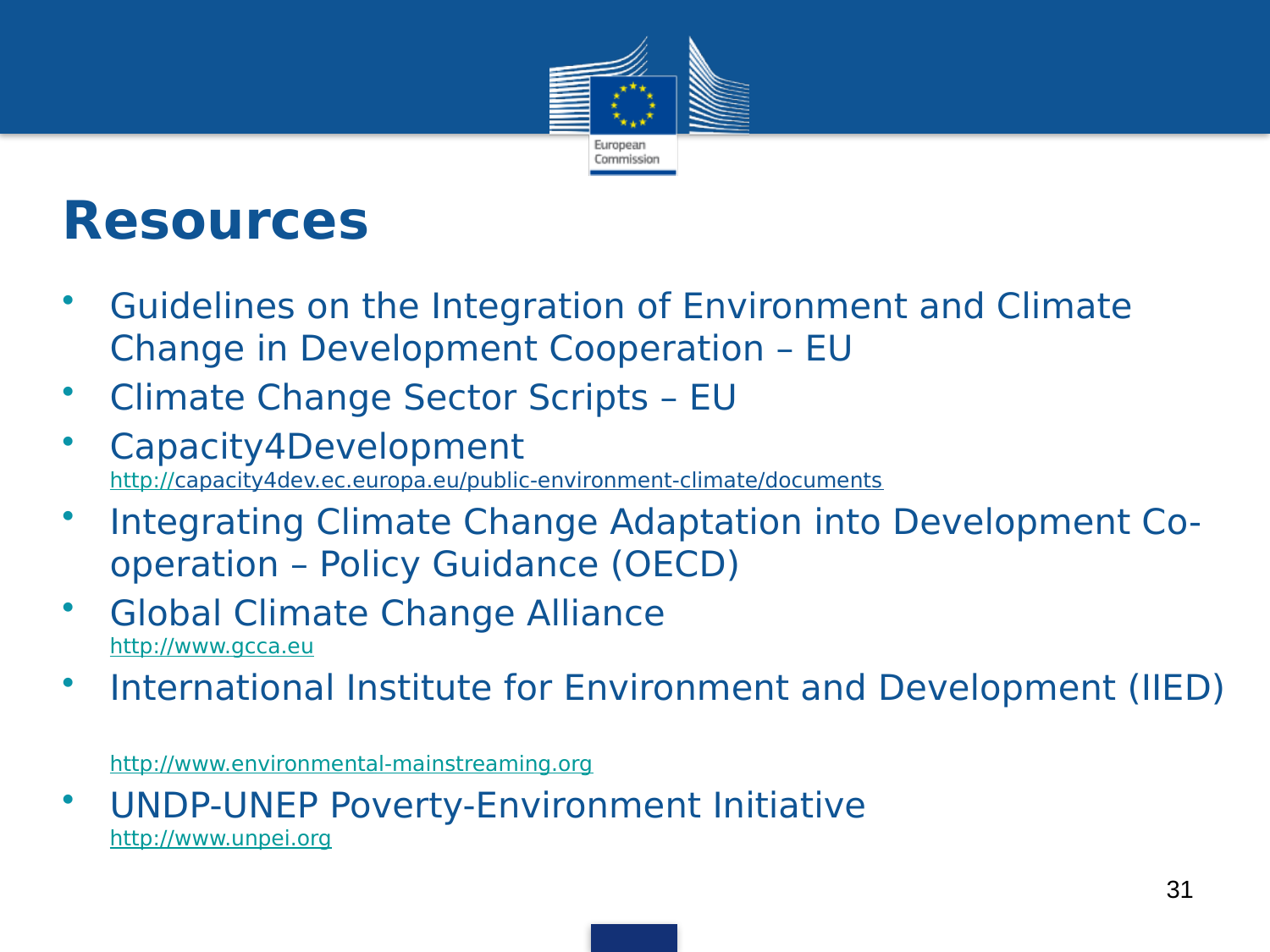

# Resources
Guidelines on the Integration of Environment and Climate Change in Development Cooperation – EU
Climate Change Sector Scripts – EU
Capacity4Development
http://capacity4dev.ec.europa.eu/public-environment-climate/documents
Integrating Climate Change Adaptation into Development Co-operation – Policy Guidance (OECD)
Global Climate Change Alliance
http://www.gcca.eu
International Institute for Environment and Development (IIED)
http://www.environmental-mainstreaming.org
UNDP-UNEP Poverty-Environment Initiative
http://www.unpei.org

31